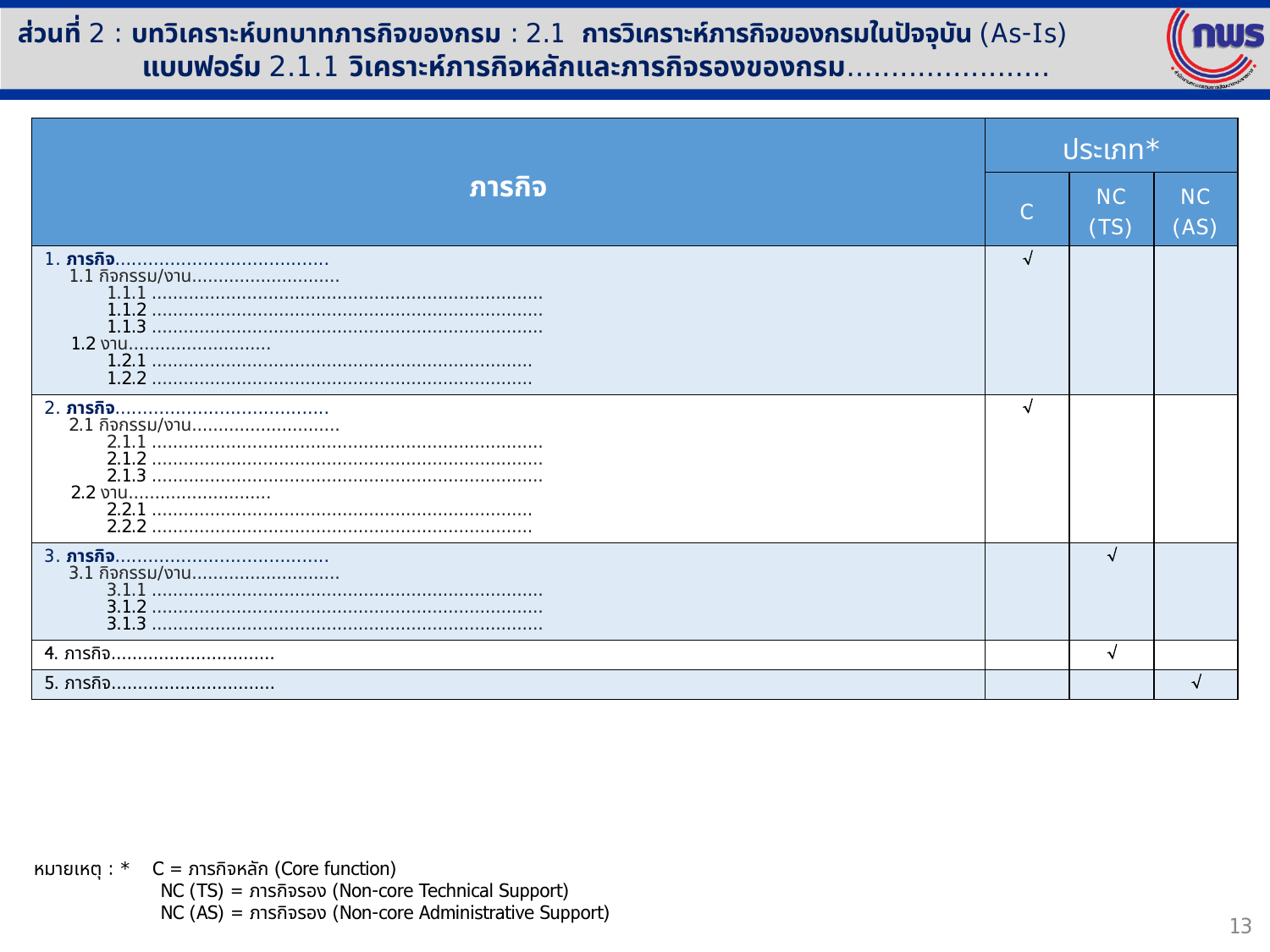

ส่วนที่ 2 : บทวิเคราะห์บทบาทภารกิจของกรม : 2.1  การวิเคราะห์ภารกิจของกรมในปัจจุบัน (As-Is)
แบบฟอร์ม 2.1.1 วิเคราะห์ภารกิจหลักและภารกิจรองของกรม.......................
| ภารกิจ | ประเภท\* |  |  |
| --- | --- | --- | --- |
|  | C | NC (TS) | NC (AS) |
| 1. ภารกิจ....................................... 1.1 กิจกรรม/งาน............................ 1.1.1 .......................................................................... 1.1.2 .......................................................................... 1.1.3 .......................................................................... 1.2 งาน........................... 1.2.1 ........................................................................ 1.2.2 ........................................................................ | √ |  |  |
| 2. ภารกิจ....................................... 2.1 กิจกรรม/งาน............................ 2.1.1 .......................................................................... 2.1.2 .......................................................................... 2.1.3 .......................................................................... 2.2 งาน........................... 2.2.1 ........................................................................ 2.2.2 ........................................................................ | √ |  |  |
| 3. ภารกิจ....................................... 3.1 กิจกรรม/งาน............................ 3.1.1 .......................................................................... 3.1.2 .......................................................................... 3.1.3 .......................................................................... |  | √ |  |
| 4. ภารกิจ............................... |  | √ |  |
| 5. ภารกิจ............................... |  |  | √ |
หมายเหตุ : *    C = ภารกิจหลัก (Core function)
	NC (TS) = ภารกิจรอง (Non-core Technical Support)
	NC (AS) = ภารกิจรอง (Non-core Administrative Support)
13